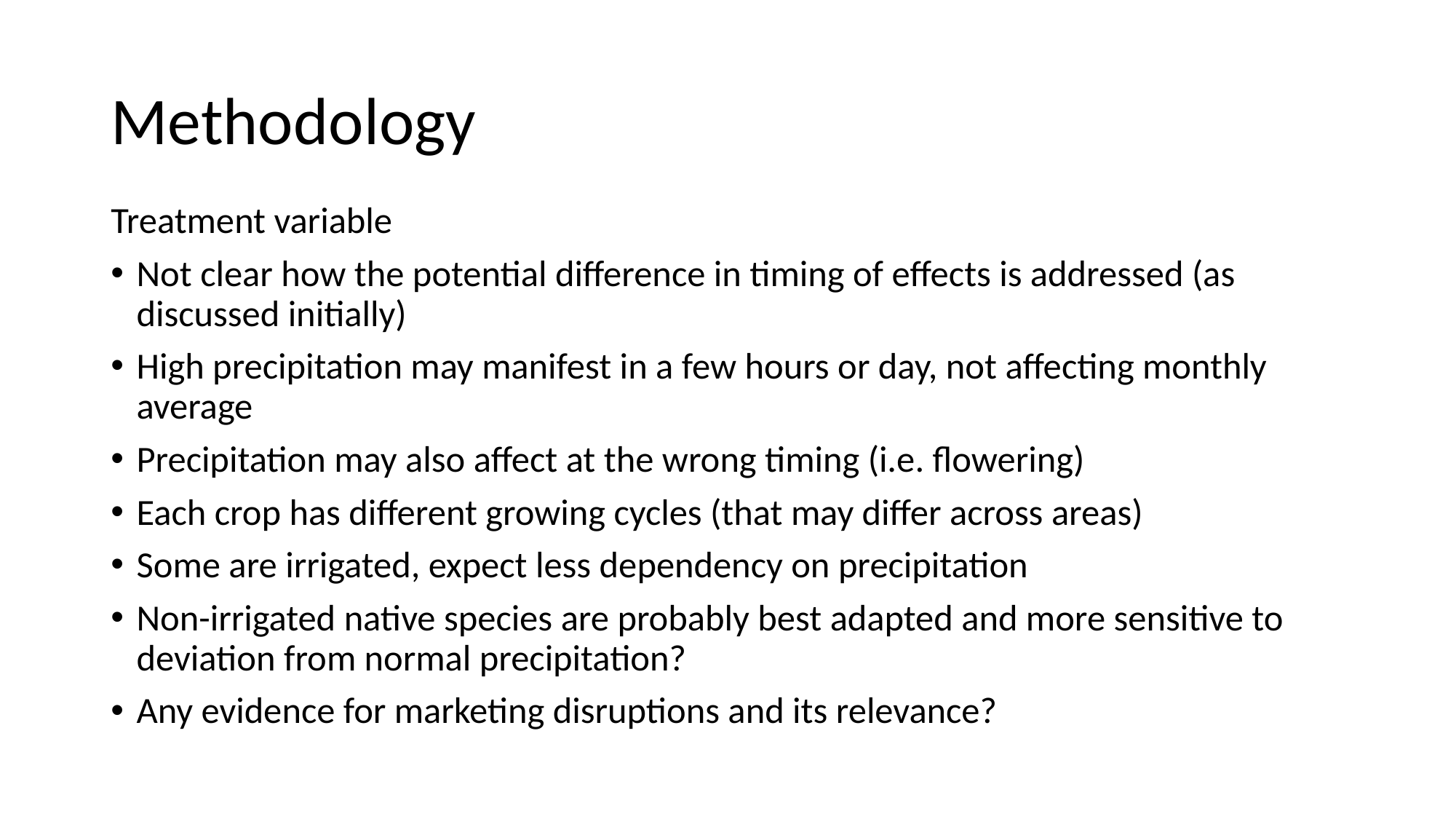

# Methodology

Treatment variable
Not clear how the potential difference in timing of effects is addressed (as discussed initially)
High precipitation may manifest in a few hours or day, not affecting monthly average
Precipitation may also affect at the wrong timing (i.e. flowering)
Each crop has different growing cycles (that may differ across areas)
Some are irrigated, expect less dependency on precipitation
Non-irrigated native species are probably best adapted and more sensitive to deviation from normal precipitation?
Any evidence for marketing disruptions and its relevance?